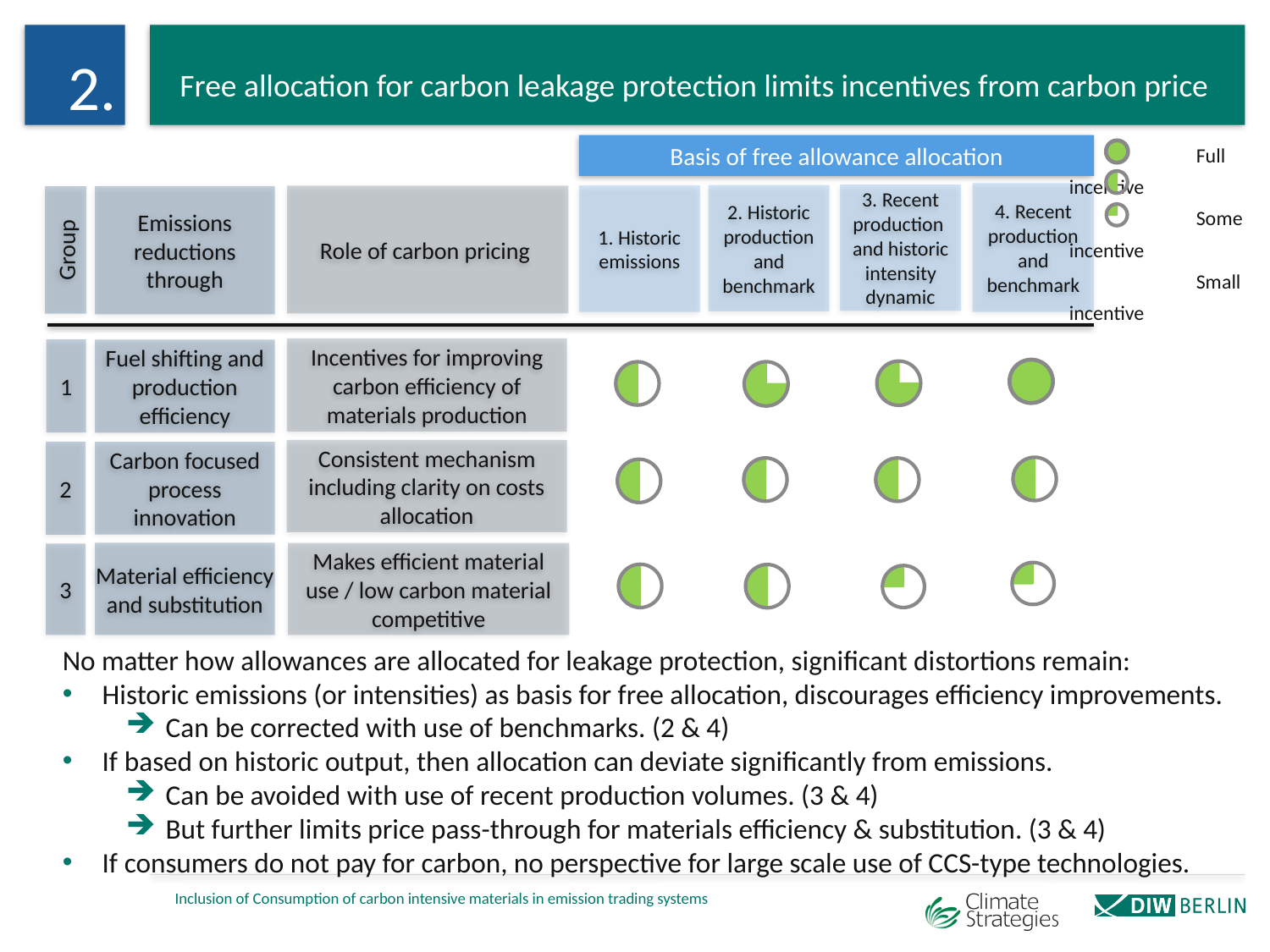

2.
Free allocation for carbon leakage protection limits incentives from carbon price
	Full incentive
	Some incentive
	Small incentive

Basis of free allowance allocation
4. Recent production and benchmark
3. Recent production
and historic intensity dynamic
2. Historic production and benchmark
Role of carbon pricing
1. Historic emissions
Emissions reductions through
Group
Incentives for improving carbon efficiency of materials production
1
Fuel shifting and production efficiency

Consistent mechanism including clarity on costs allocation
2
Carbon focused process innovation

Material efficiency and substitution
Makes efficient material use / low carbon material competitive
3

No matter how allowances are allocated for leakage protection, significant distortions remain:
Historic emissions (or intensities) as basis for free allocation, discourages efficiency improvements.
Can be corrected with use of benchmarks. (2 & 4)
If based on historic output, then allocation can deviate significantly from emissions.
Can be avoided with use of recent production volumes. (3 & 4)
But further limits price pass-through for materials efficiency & substitution. (3 & 4)
If consumers do not pay for carbon, no perspective for large scale use of CCS-type technologies.
Inclusion of Consumption of carbon intensive materials in emission trading systems